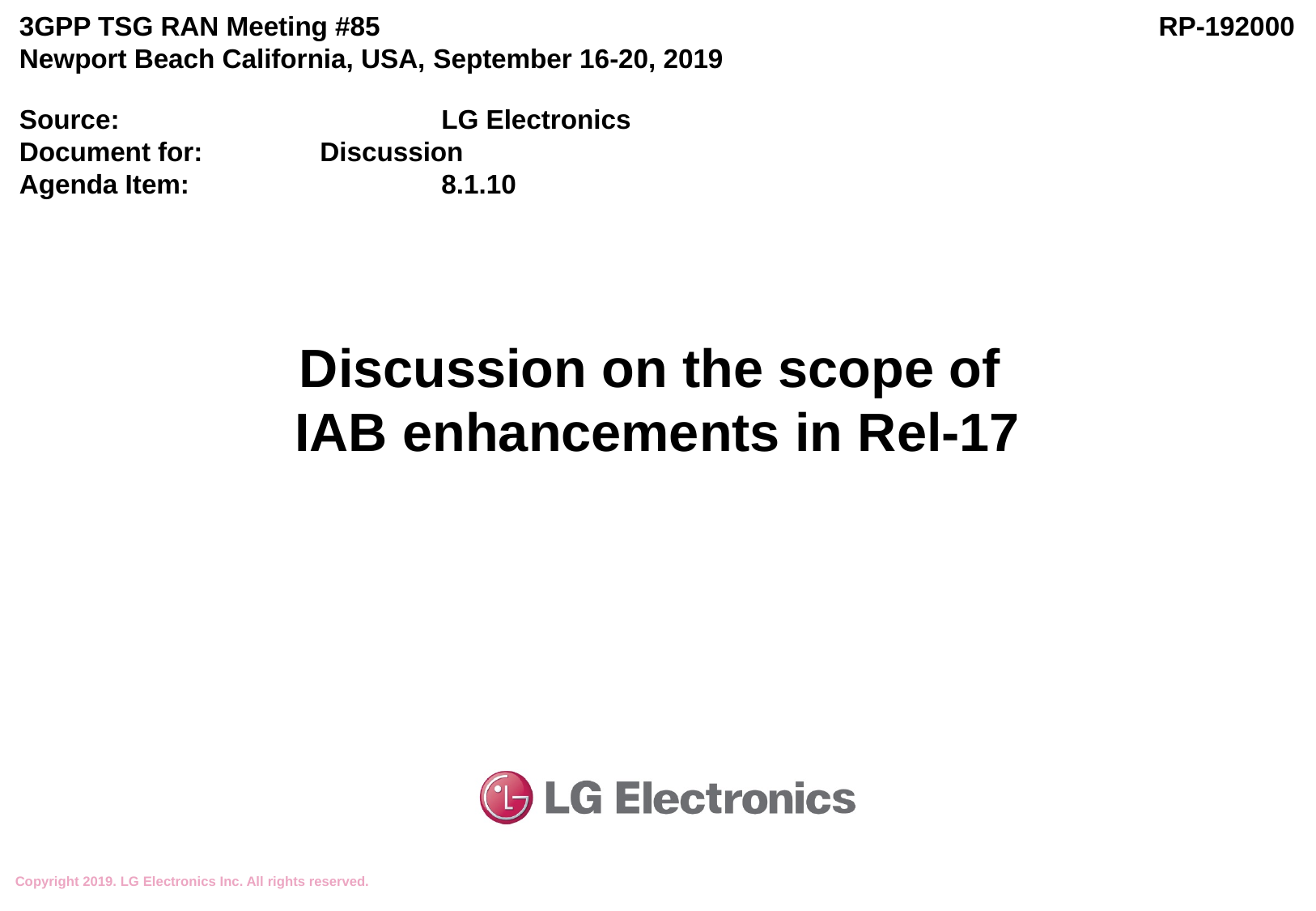

3GPP TSG RAN Meeting #85
Newport Beach California, USA, September 16-20, 2019
RP-192000
Source:			LG Electronics
Document for:	Discussion
Agenda Item:			8.1.10
# Discussion on the scope of IAB enhancements in Rel-17